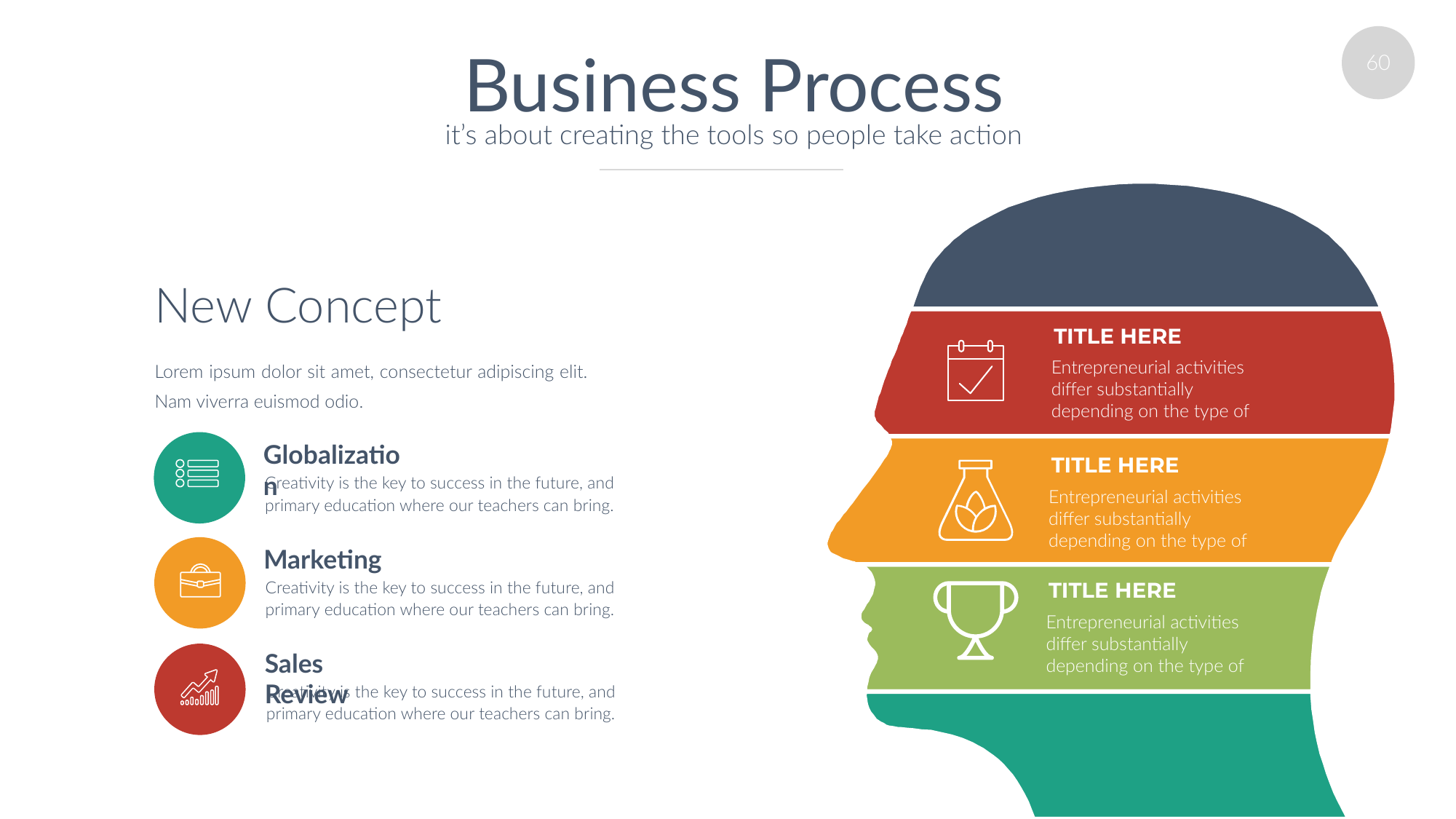

# Business Process
it’s about creating the tools so people take action

New Concept
TITLE HERE

Lorem ipsum dolor sit amet, consectetur adipiscing elit. Nam viverra euismod odio.
Entrepreneurial activities differ substantially depending on the type of
Globalization

TITLE HERE

Creativity is the key to success in the future, and primary education where our teachers can bring.
Entrepreneurial activities differ substantially depending on the type of
Marketing

Creativity is the key to success in the future, and primary education where our teachers can bring.
TITLE HERE

Entrepreneurial activities differ substantially depending on the type of
Sales Review

Creativity is the key to success in the future, and primary education where our teachers can bring.